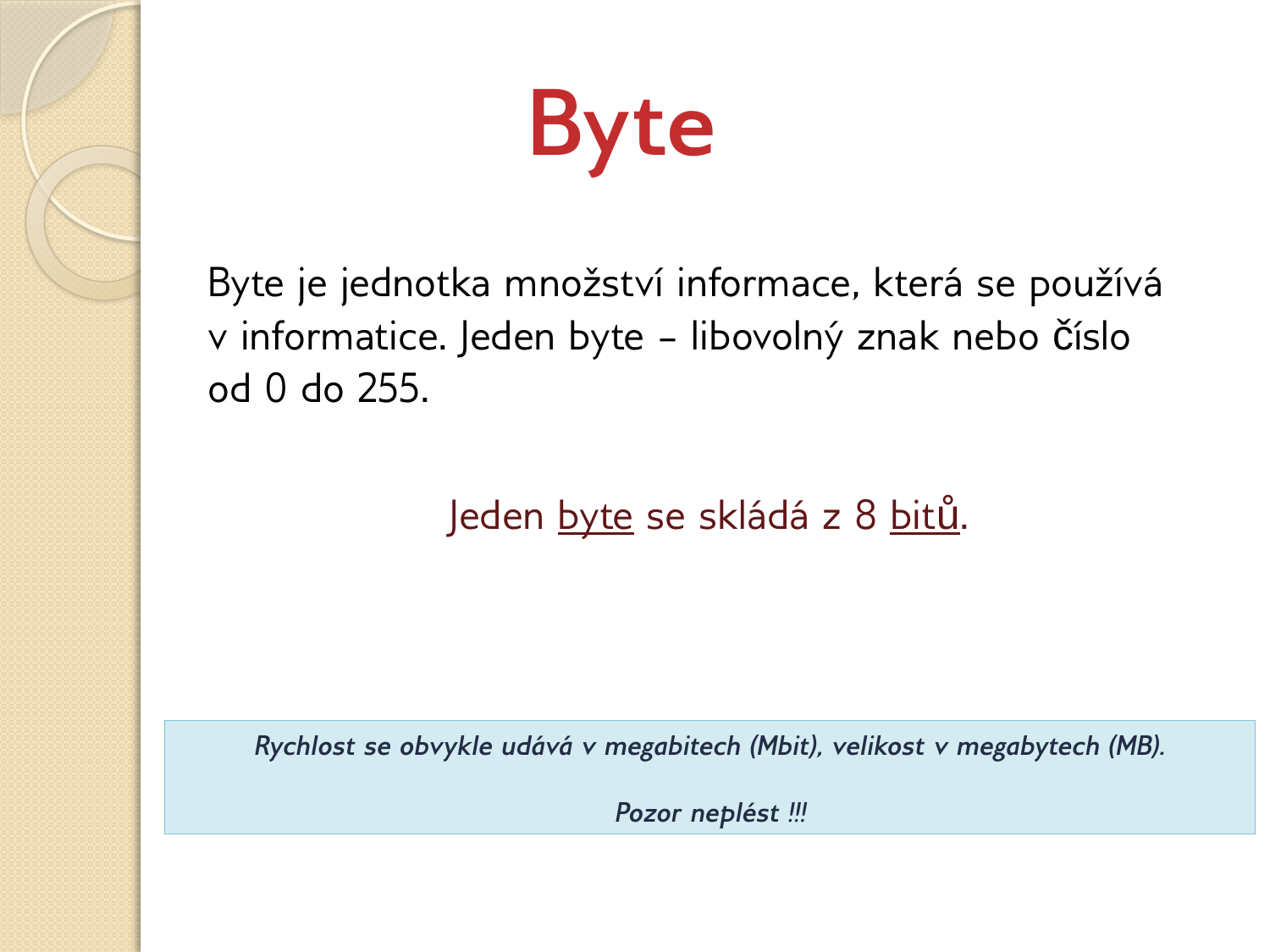

Byte
Byte je jednotka množství informace, která se používá
v informatice. Jeden byte – libovolný znak nebo číslo
od 0 do 255.

Jeden byte se skládá z 8 bitů.

Rychlost se obvykle udává v megabitech (Mbit), velikost v megabytech (MB).

Pozor neplést !!!